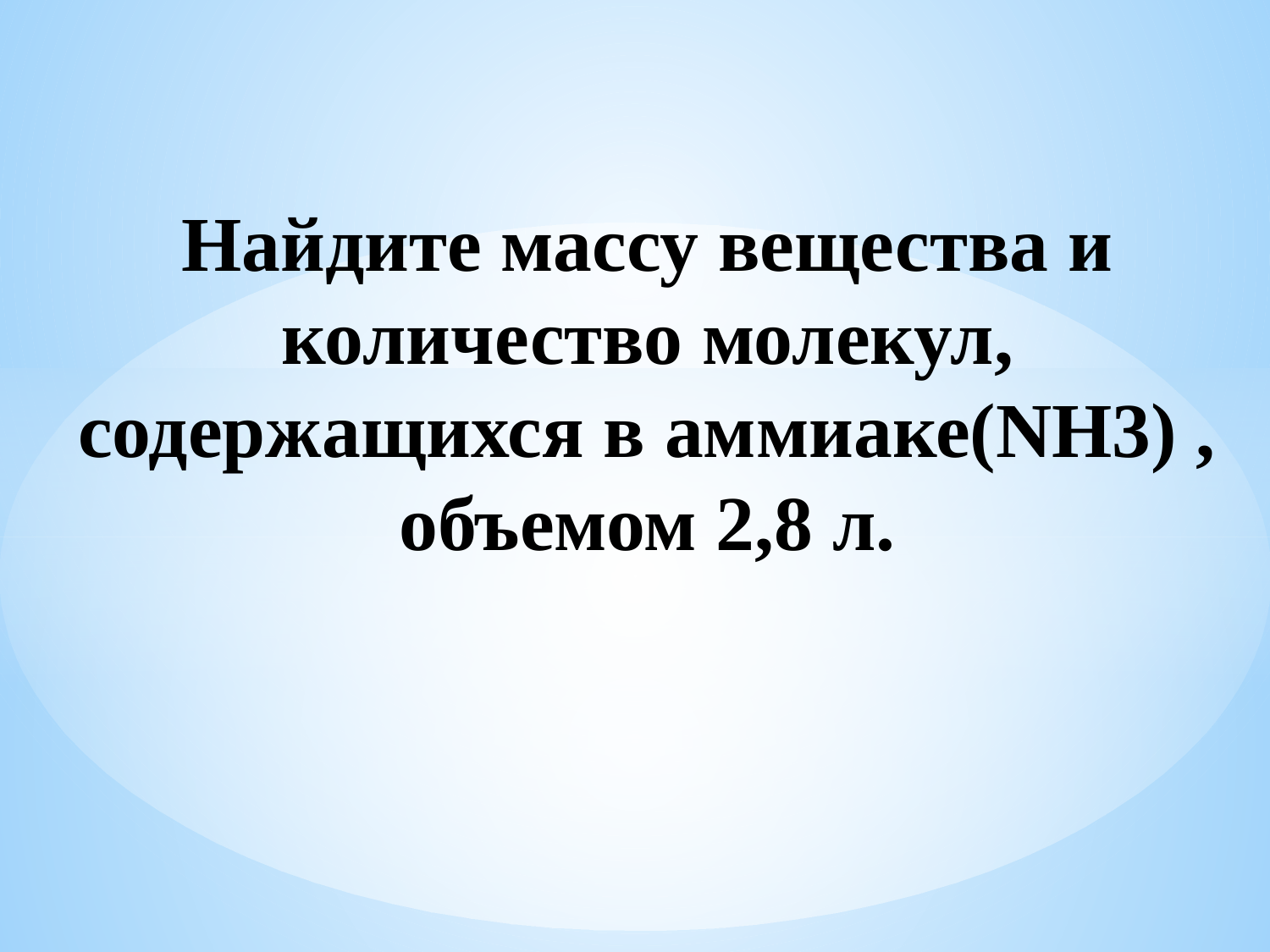

# Найдите массу вещества и количество молекул, содержащихся в аммиаке(NH3) , объемом 2,8 л.